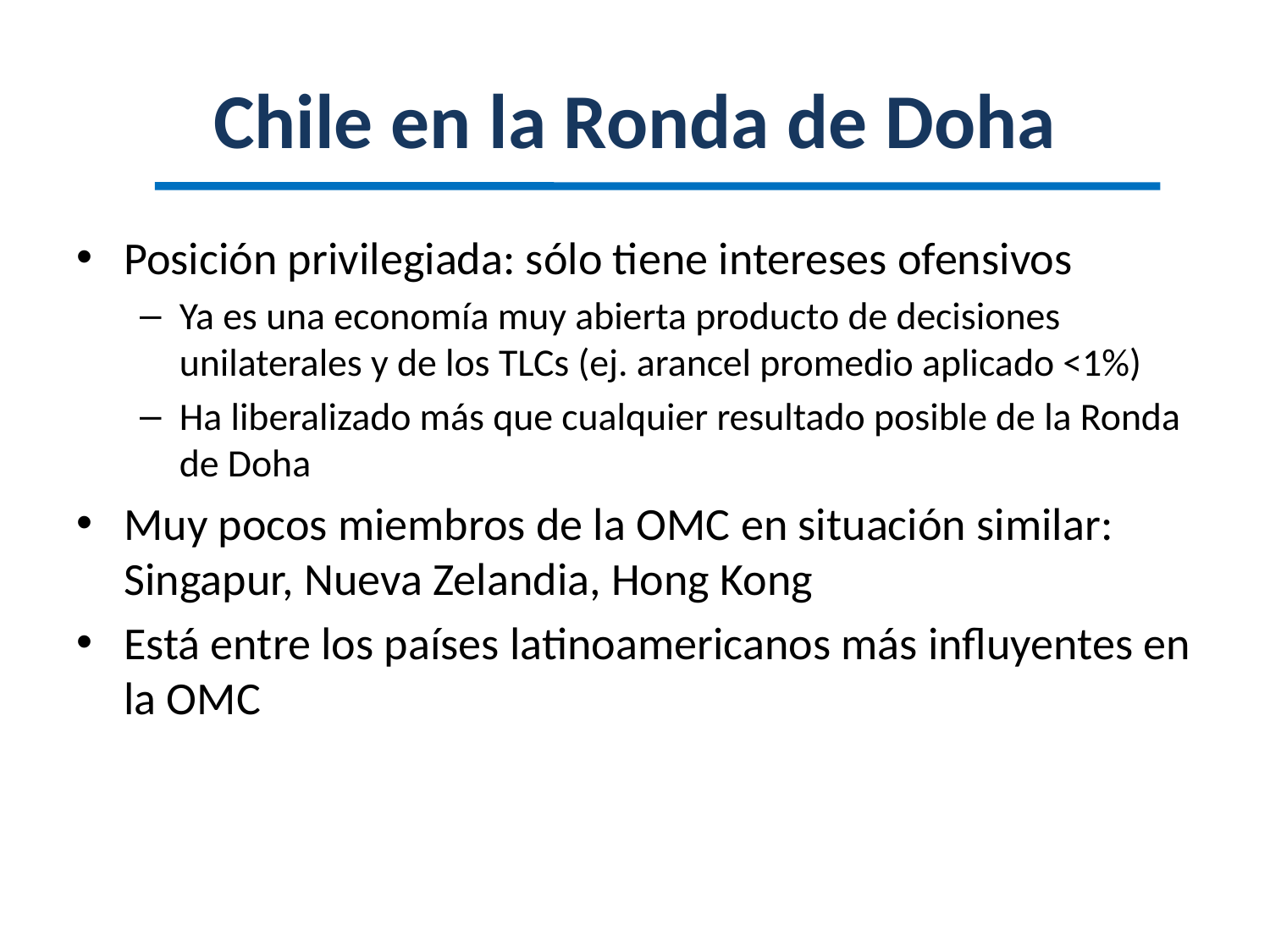

# Chile en la Ronda de Doha

Posición privilegiada: sólo tiene intereses ofensivos
Ya es una economía muy abierta producto de decisiones unilaterales y de los TLCs (ej. arancel promedio aplicado <1%)
Ha liberalizado más que cualquier resultado posible de la Ronda de Doha
Muy pocos miembros de la OMC en situación similar: Singapur, Nueva Zelandia, Hong Kong
Está entre los países latinoamericanos más influyentes en la OMC